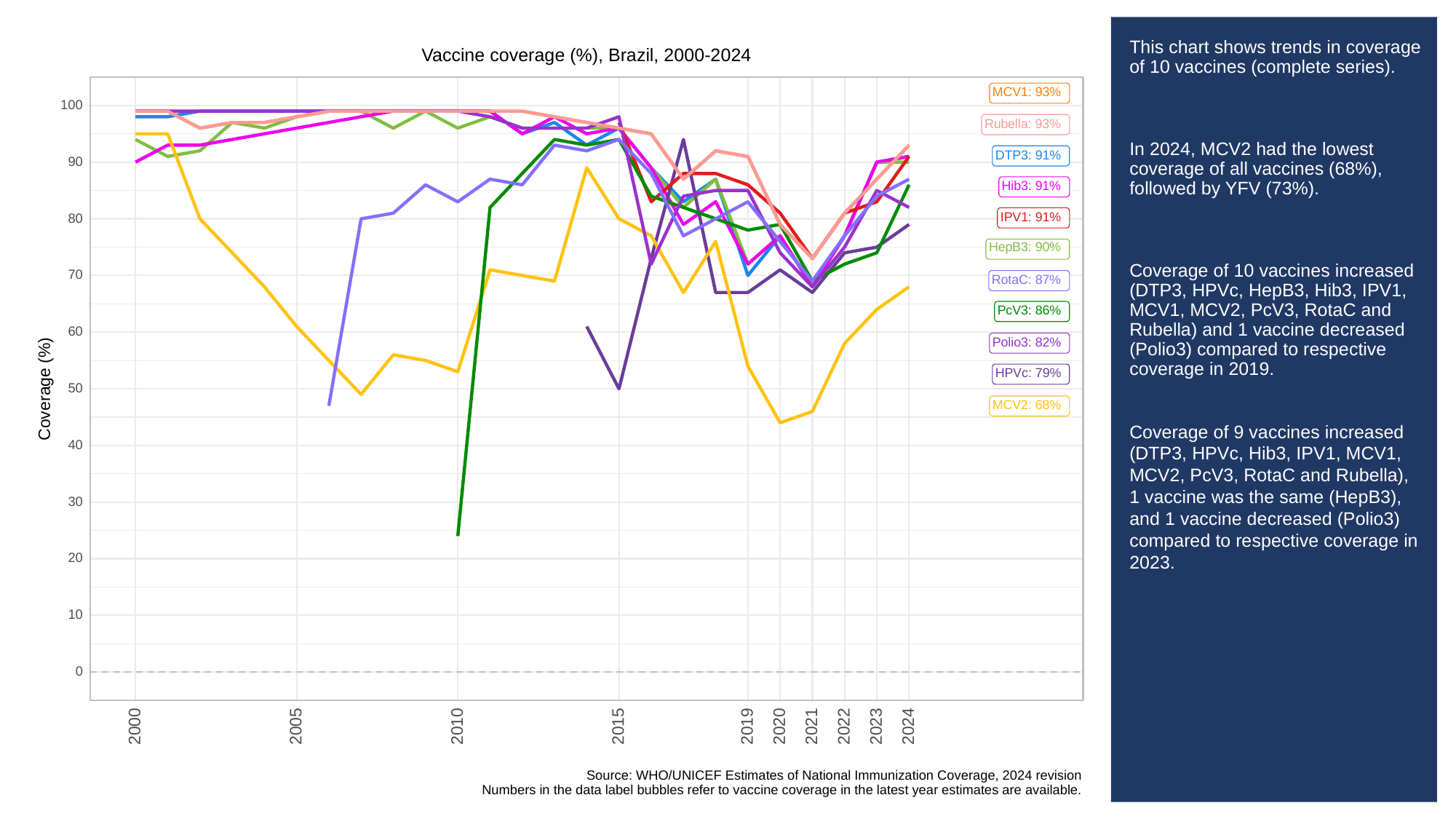

# This chart shows trends in coverage of 10 vaccines (complete series).

In 2024, MCV2 had the lowest coverage of all vaccines (68%), followed by YFV (73%).

Coverage of 10 vaccines increased (DTP3, HPVc, HepB3, Hib3, IPV1, MCV1, MCV2, PcV3, RotaC and Rubella) and 1 vaccine decreased (Polio3) compared to respective coverage in 2019.

Coverage of 9 vaccines increased (DTP3, HPVc, Hib3, IPV1, MCV1, MCV2, PcV3, RotaC and Rubella), 1 vaccine was the same (HepB3), and 1 vaccine decreased (Polio3) compared to respective coverage in 2023.

Vaccine coverage (%), Brazil, 2000-2024

MCV1: 93%

100

Rubella: 93%

DTP3: 91%

90

Hib3: 91%

IPV1: 91%
80

HepB3: 90%

70

RotaC: 87%

PcV3: 86%
60

Polio3: 82%

HPVc: 79%
Coverage (%)
50

MCV2: 68%

40

30

20

10

0

2023
2000
2005
2010
2015
2019
2020
2021
2022
2024
Source: WHO/UNICEF Estimates of National Immunization Coverage, 2024 revision
Numbers in the data label bubbles refer to vaccine coverage in the latest year estimates are available.